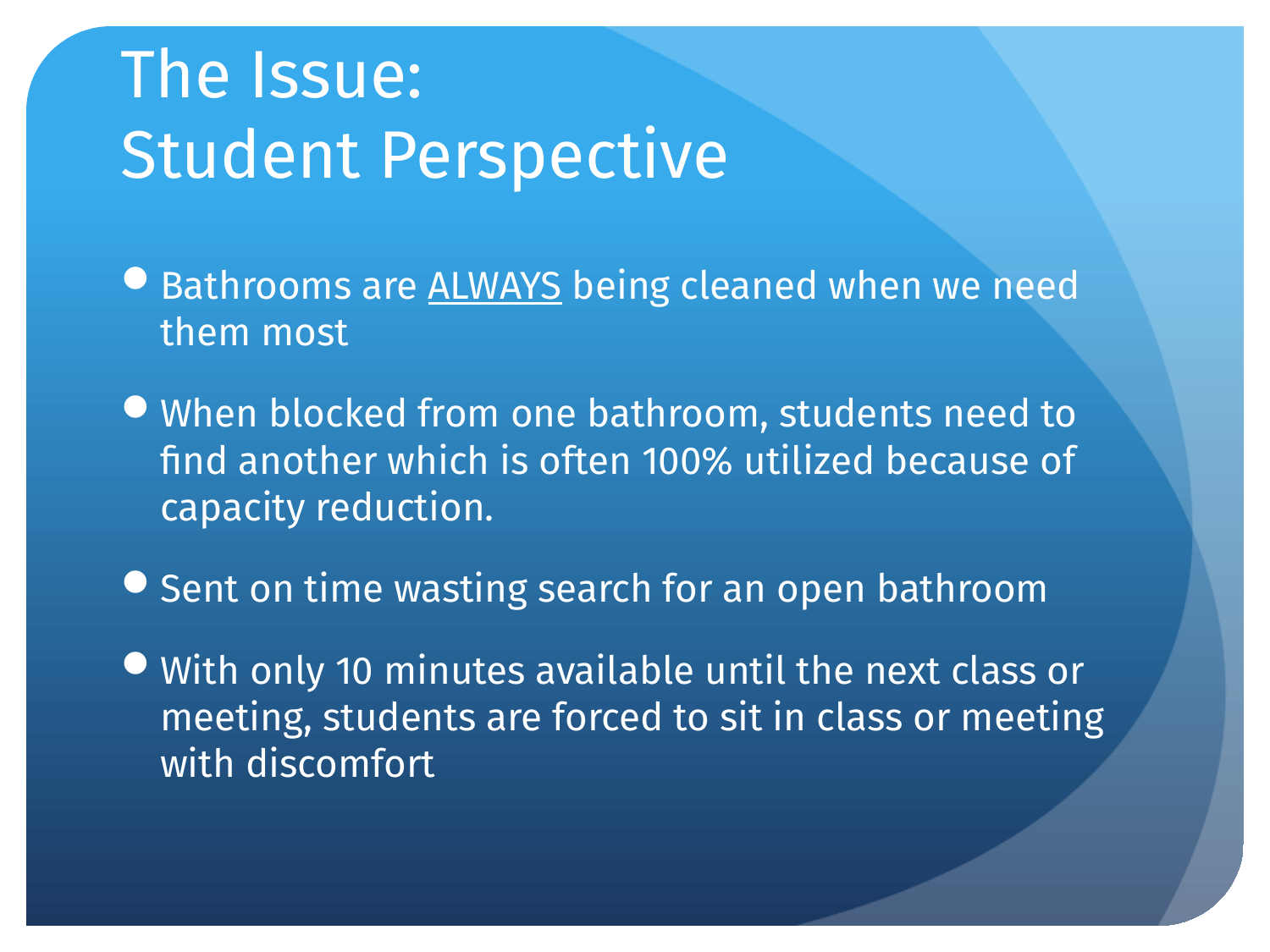

# The Issue: Student Perspective
Bathrooms are ALWAYS being cleaned when we need them most
When blocked from one bathroom, students need to find another which is often 100% utilized because of capacity reduction.
Sent on time wasting search for an open bathroom
With only 10 minutes available until the next class or meeting, students are forced to sit in class or meeting with discomfort